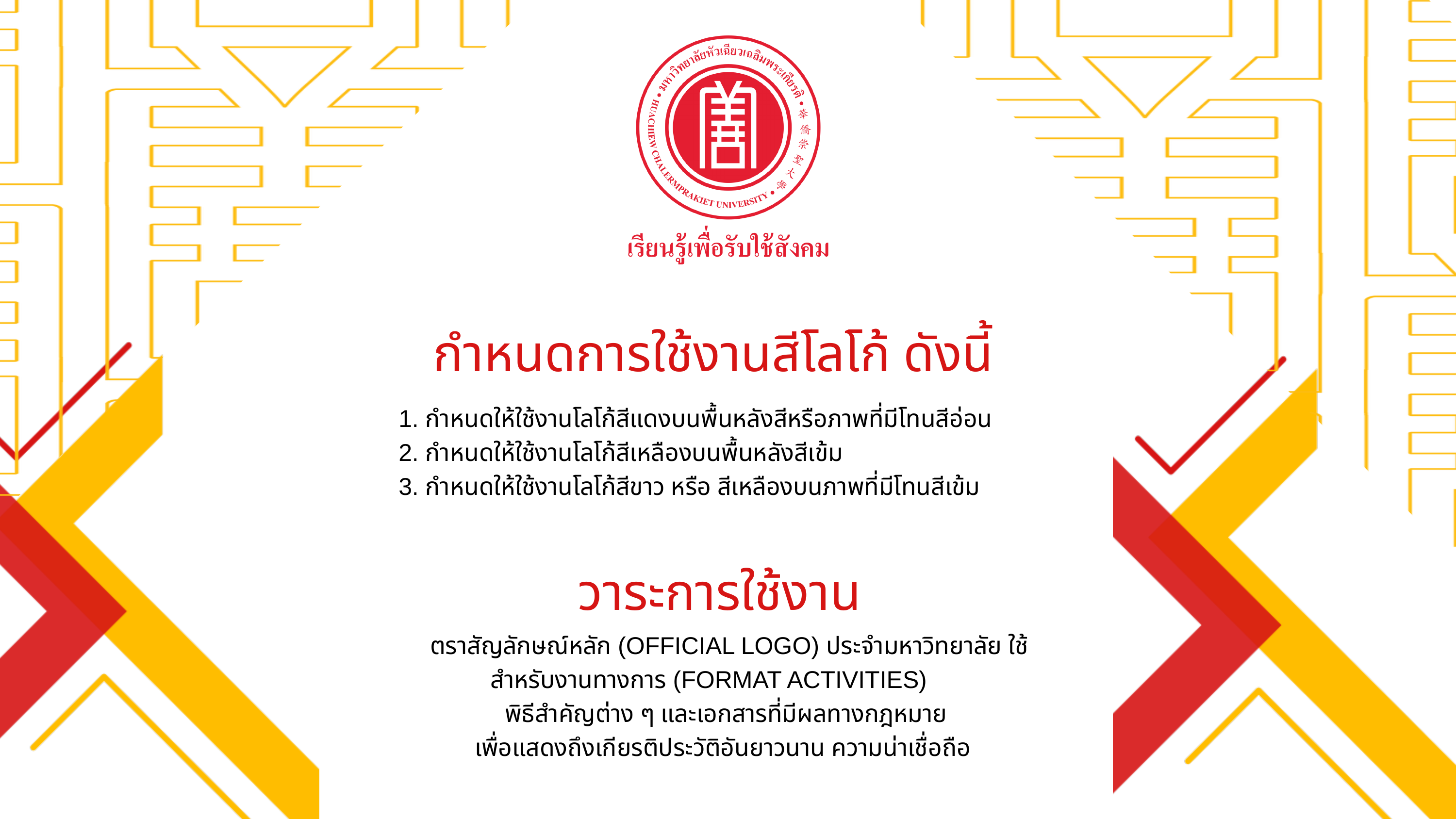

กำหนดการใช้งานสีโลโก้ ดังนี้

1. กำหนดให้ใช้งานโลโก้สีแดงบนพื้นหลังสีหรือภาพที่มีโทนสีอ่อน
2. กำหนดให้ใช้งานโลโก้สีเหลืองบนพื้นหลังสีเข้ม
3. กำหนดให้ใช้งานโลโก้สีขาว หรือ สีเหลืองบนภาพที่มีโทนสีเข้ม
วาระการใช้งาน
ตราสัญลักษณ์หลัก (OFFICIAL LOGO) ประจำมหาวิทยาลัย ใช้สำหรับงานทางการ (FORMAT ACTIVITIES)
พิธีสำคัญต่าง ๆ และเอกสารที่มีผลทางกฎหมาย
เพื่อแสดงถึงเกียรติประวัติอันยาวนาน ความน่าเชื่อถือ